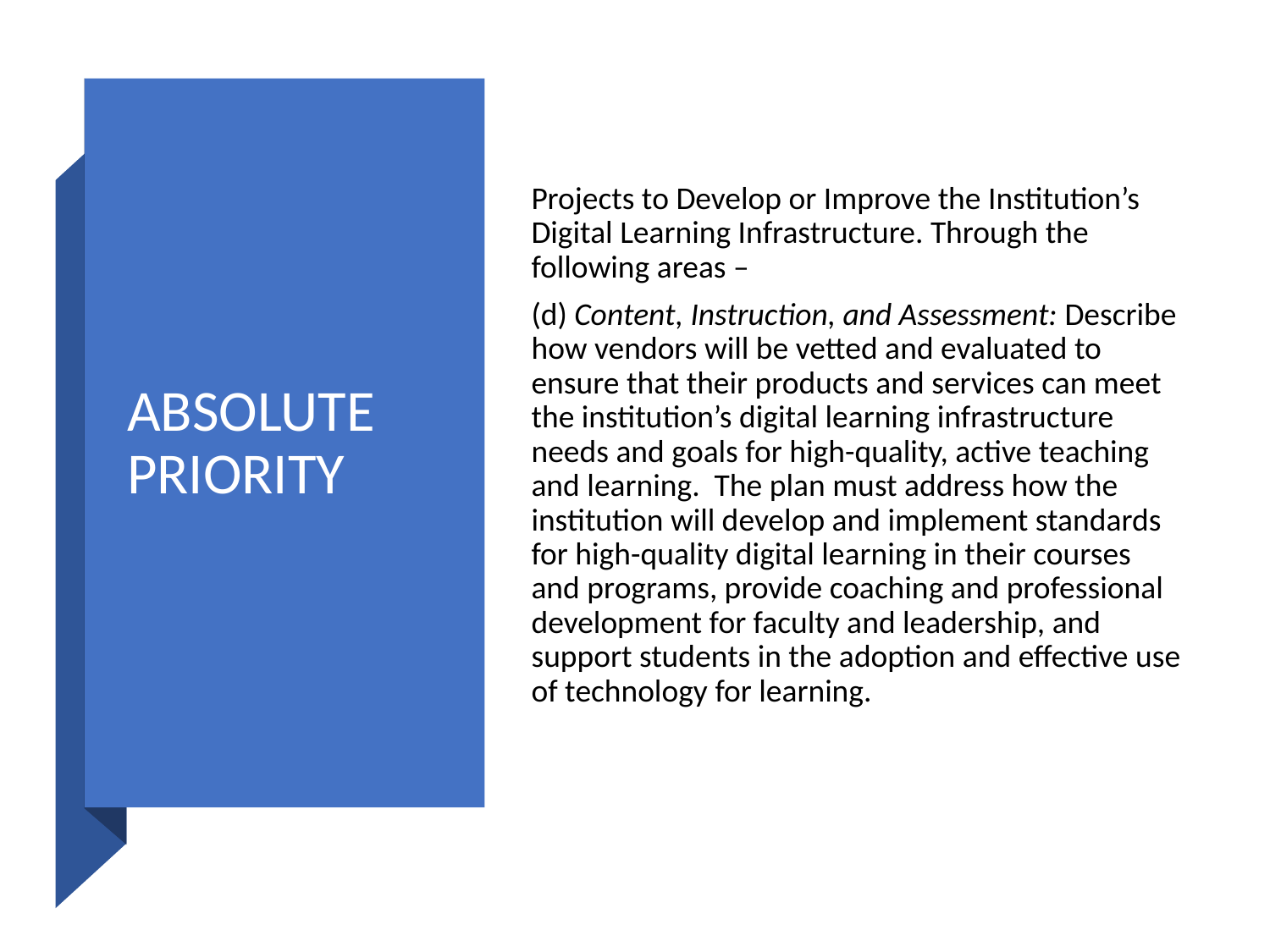

# ABSOLUTE PRIORITY

Projects to Develop or Improve the Institution’s Digital Learning Infrastructure. Through the following areas –
(d) Content, Instruction, and Assessment: Describe how vendors will be vetted and evaluated to ensure that their products and services can meet the institution’s digital learning infrastructure needs and goals for high-quality, active teaching and learning.  The plan must address how the institution will develop and implement standards for high-quality digital learning in their courses and programs, provide coaching and professional development for faculty and leadership, and support students in the adoption and effective use of technology for learning.